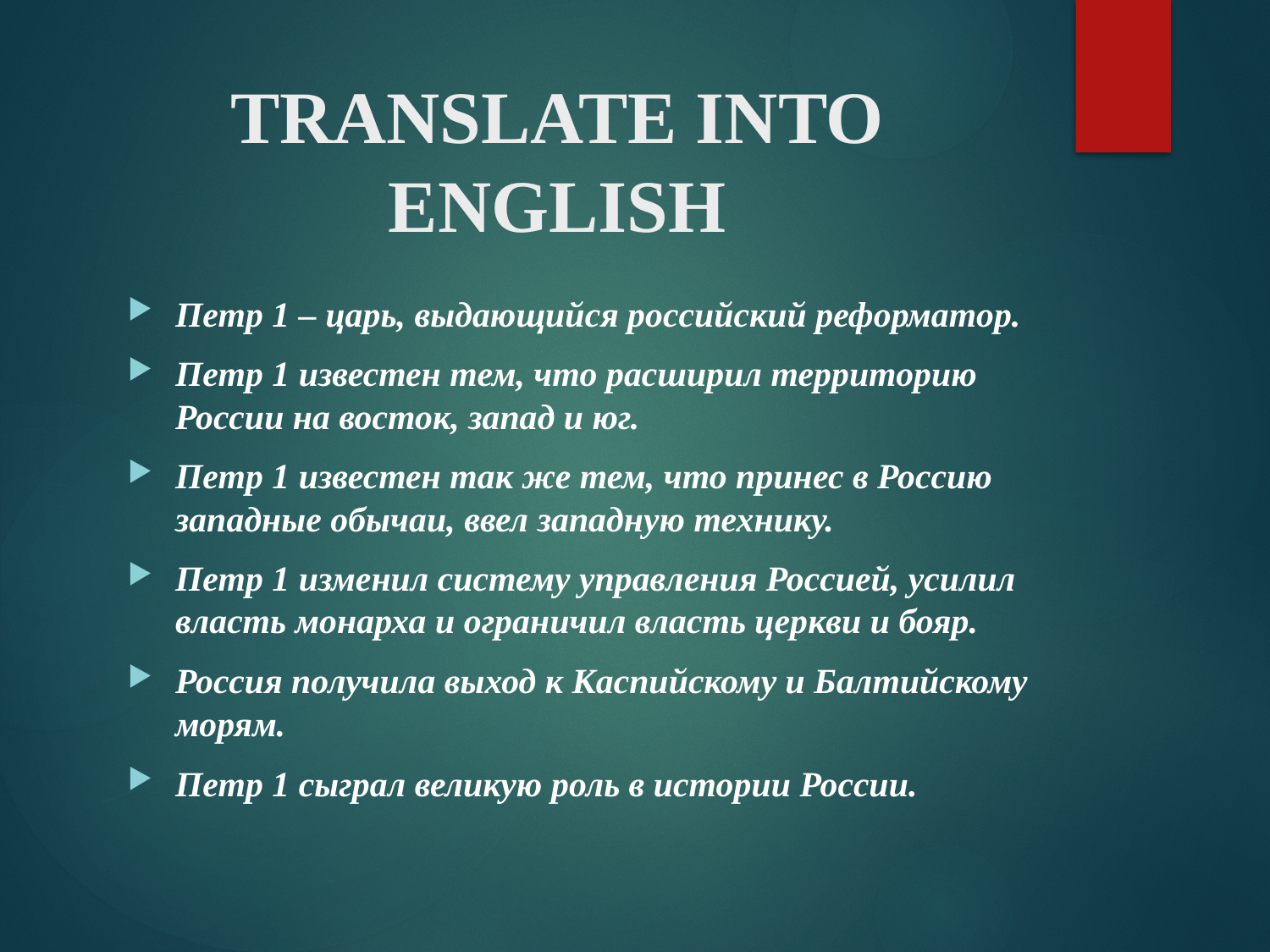

# TRANSLATE INTO ENGLISH
Петр 1 – царь, выдающийся российский реформатор.
Петр 1 известен тем, что расширил территорию России на восток, запад и юг.
Петр 1 известен так же тем, что принес в Россию западные обычаи, ввел западную технику.
Петр 1 изменил систему управления Россией, усилил власть монарха и ограничил власть церкви и бояр.
Россия получила выход к Каспийскому и Балтийскому морям.
Петр 1 сыграл великую роль в истории России.